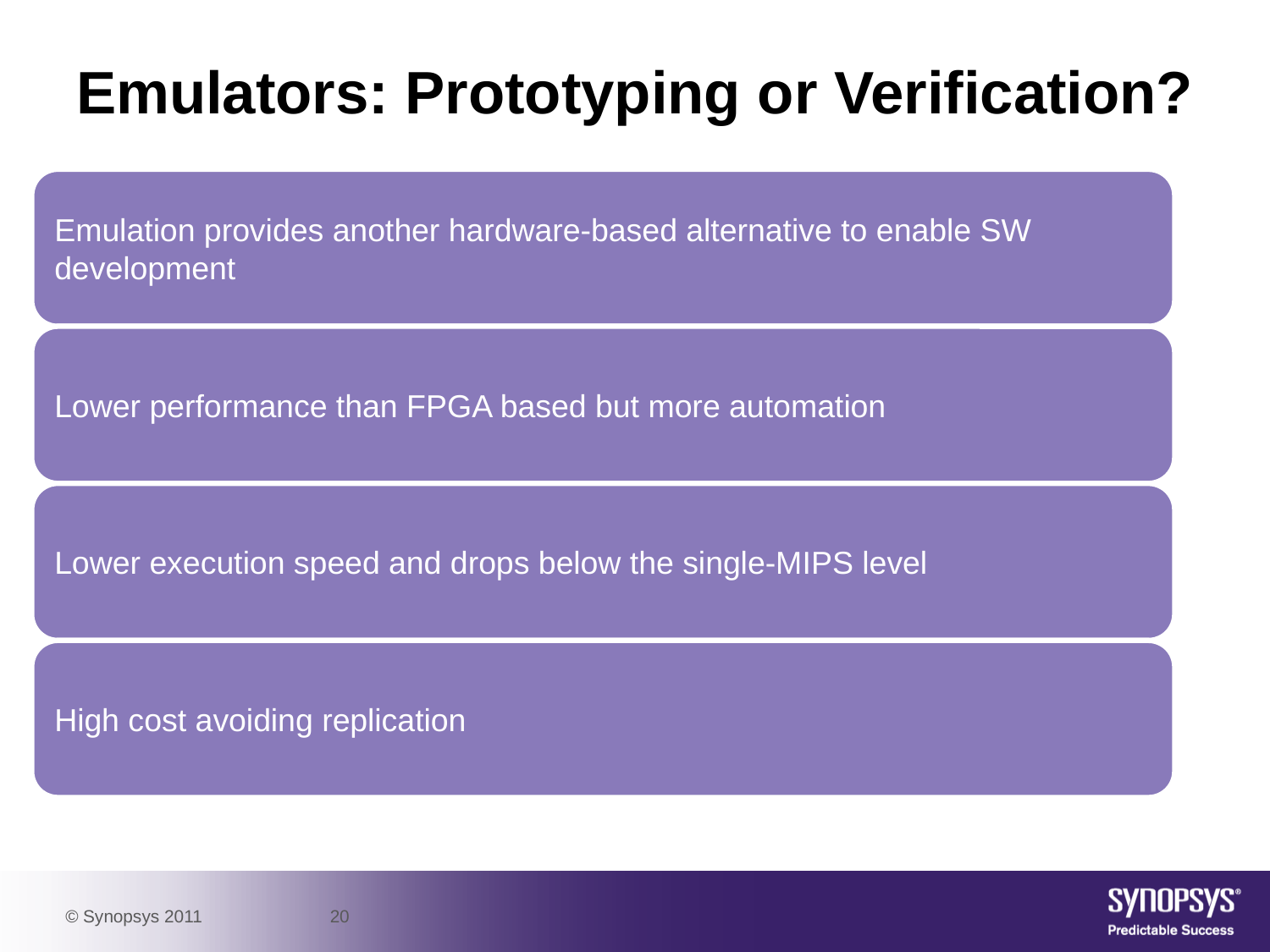

# Emulators: Prototyping or Verification?
Emulation provides another hardware-based alternative to enable SW development
Lower performance than FPGA based but more automation
Lower execution speed and drops below the single-MIPS level
High cost avoiding replication